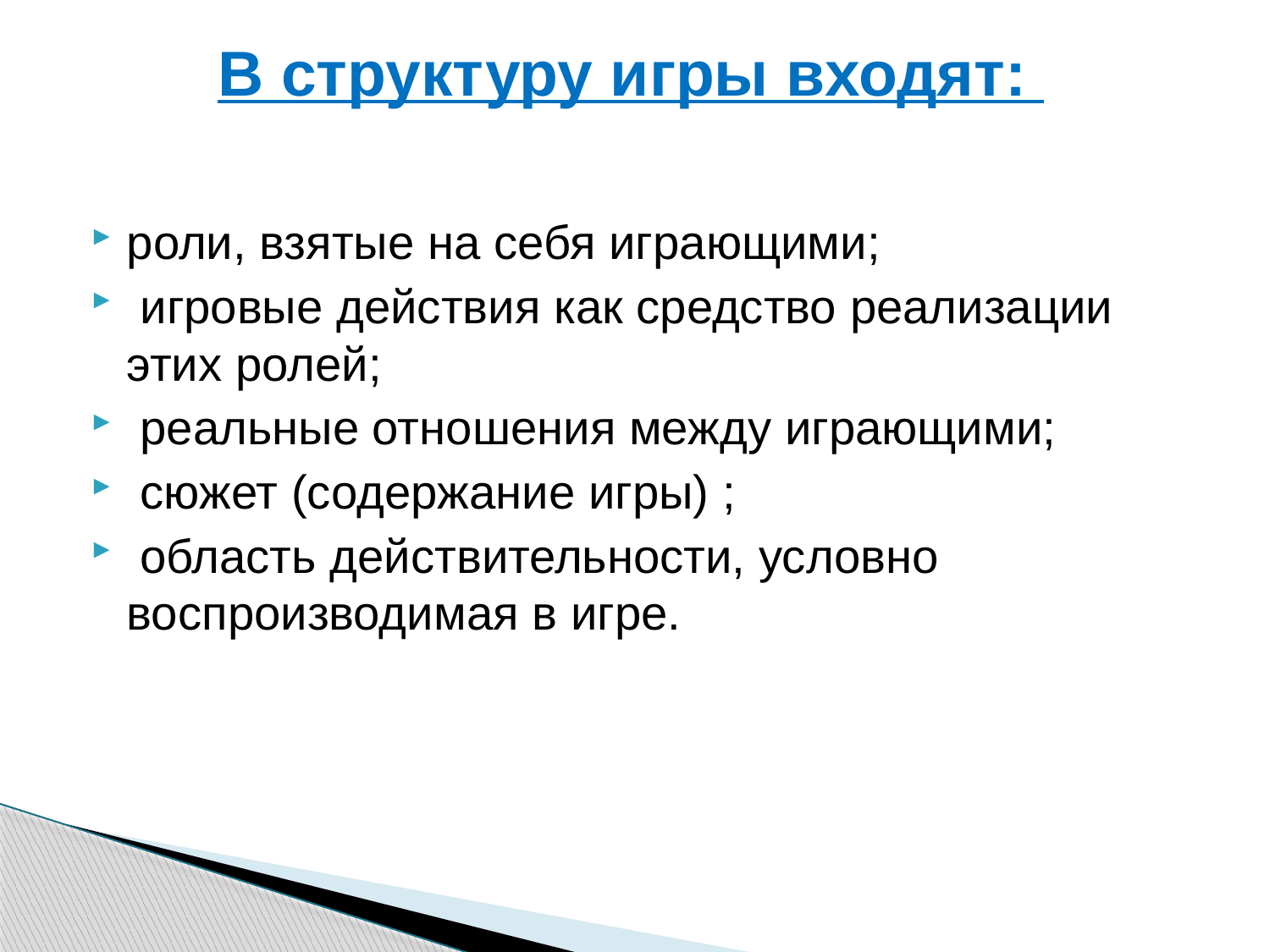

# В структуру игры входят:
роли, взятые на себя играющими;
 игровые действия как средство реализации этих ролей;
 реальные отношения между играющими;
 сюжет (содержание игры) ;
 область действительности, условно воспроизводимая в игре.